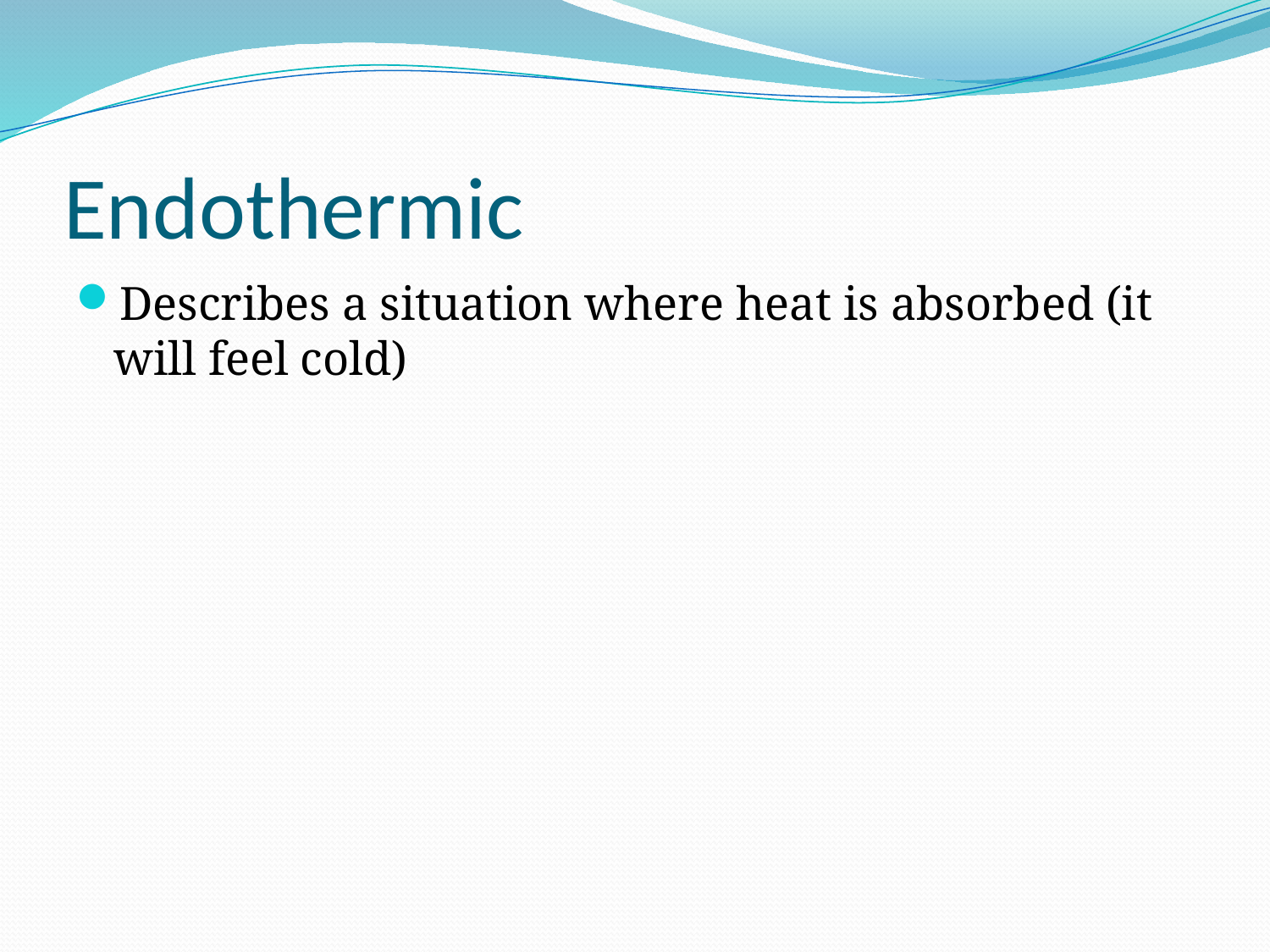

# Endothermic
Describes a situation where heat is absorbed (it will feel cold)